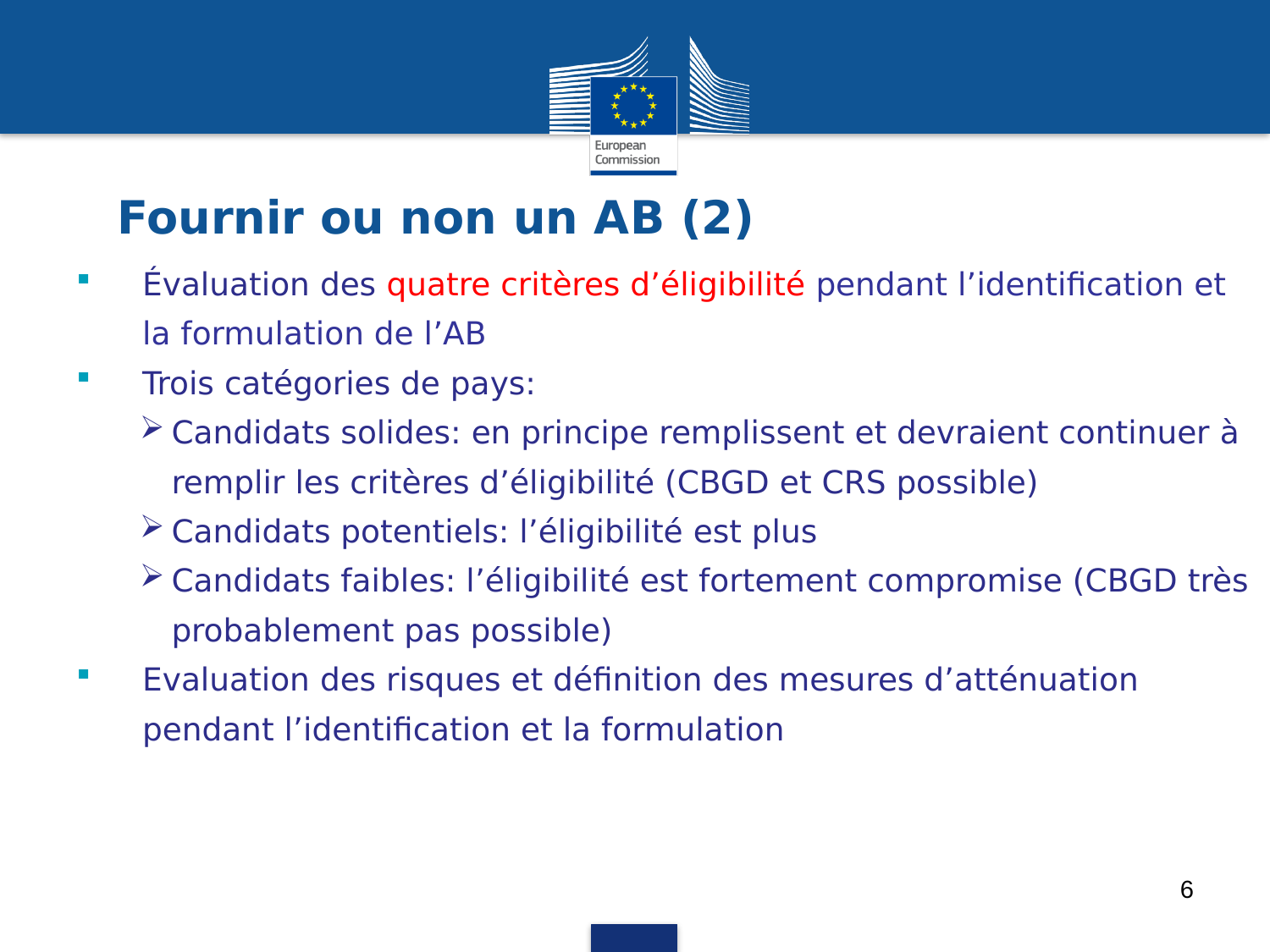

# Fournir ou non un AB (2)
Évaluation des quatre critères d’éligibilité pendant l’identification et la formulation de l’AB
Trois catégories de pays:
Candidats solides: en principe remplissent et devraient continuer à remplir les critères d’éligibilité (CBGD et CRS possible)
Candidats potentiels: l’éligibilité est plus
Candidats faibles: l’éligibilité est fortement compromise (CBGD très probablement pas possible)
Evaluation des risques et définition des mesures d’atténuation pendant l’identification et la formulation

6